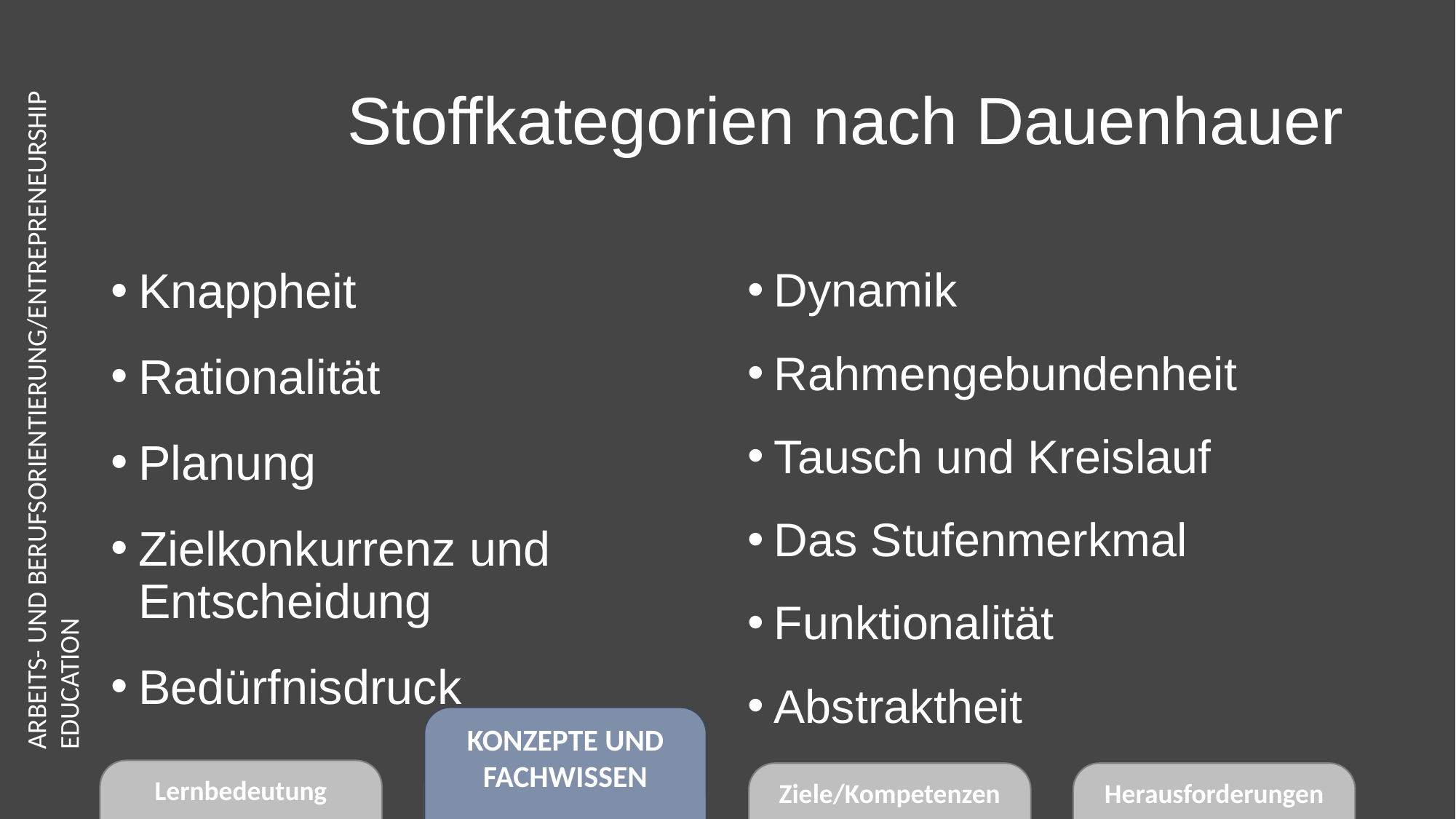

# Stoffkategorien nach Dauenhauer
Knappheit
Rationalität
Planung
Zielkonkurrenz und Entscheidung
Bedürfnisdruck

Dynamik
Rahmengebundenheit
Tausch und Kreislauf
Das Stufenmerkmal
Funktionalität
Abstraktheit